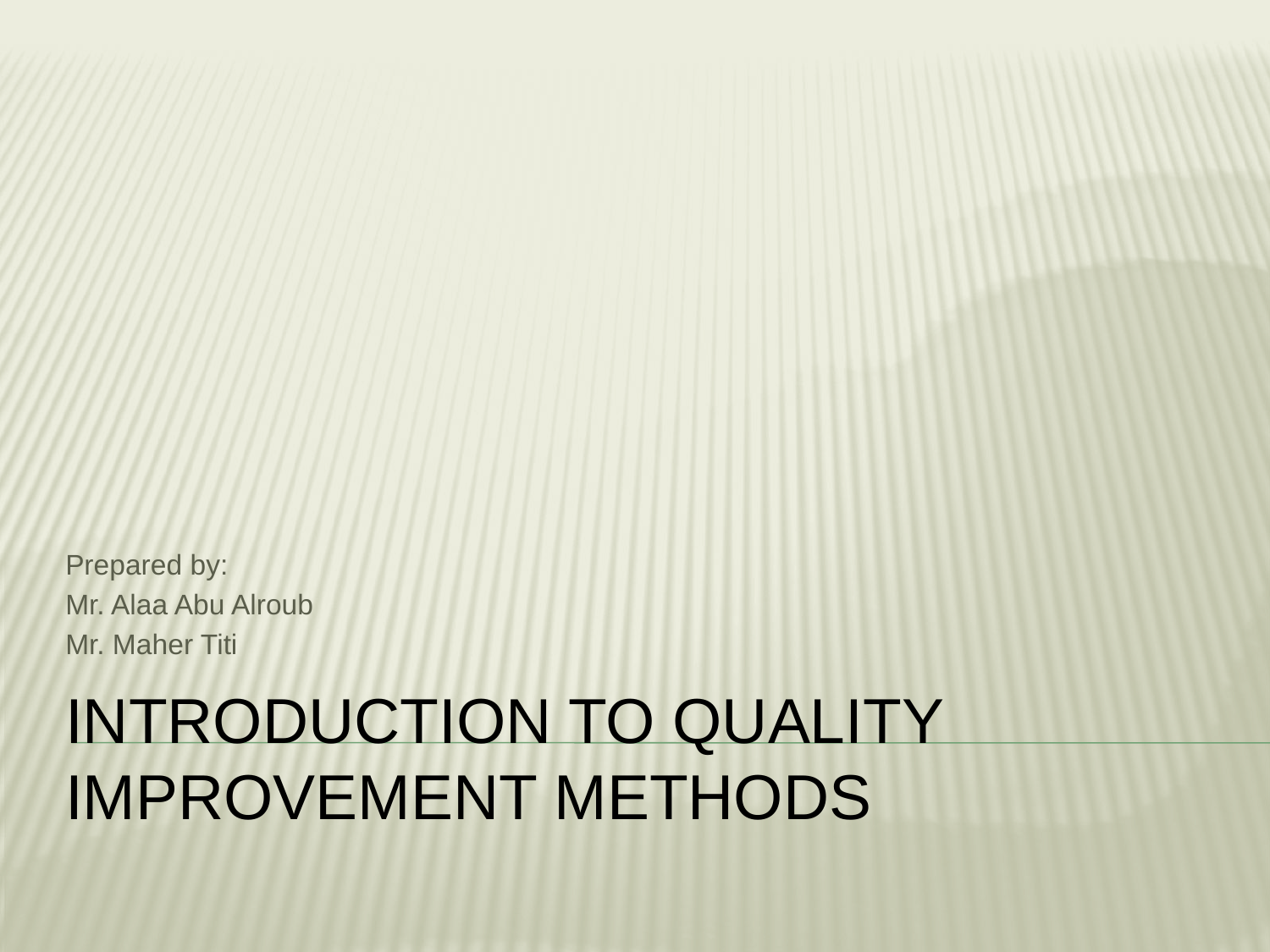

Prepared by:
Mr. Alaa Abu Alroub
Mr. Maher Titi
# Introduction to Quality Improvement Methods